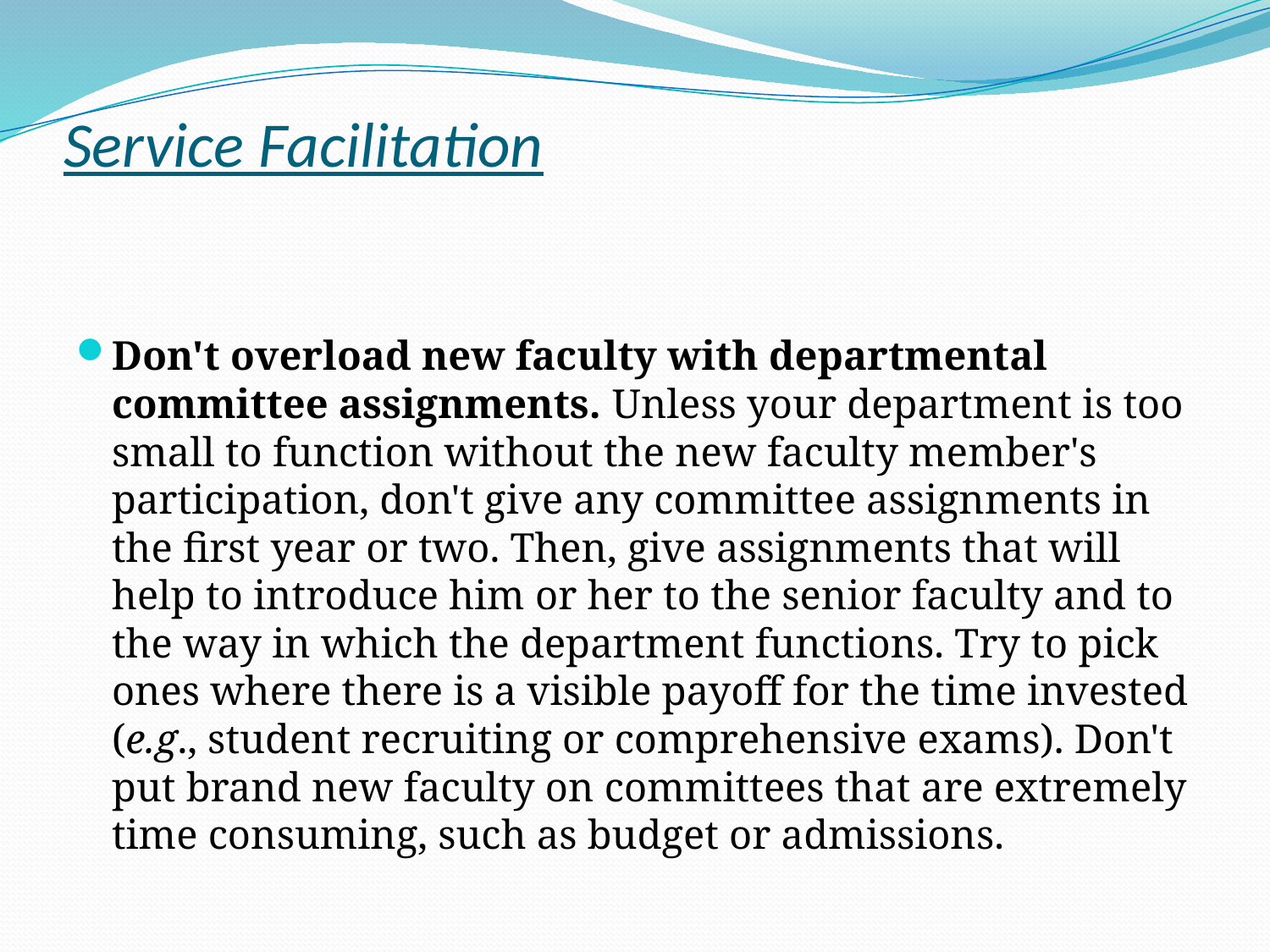

# Service Facilitation

Don't overload new faculty with departmental committee assignments. Unless your department is too small to function without the new faculty member's participation, don't give any committee assignments in the first year or two. Then, give assignments that will help to introduce him or her to the senior faculty and to the way in which the department functions. Try to pick ones where there is a visible payoff for the time invested (e.g., student recruiting or comprehensive exams). Don't put brand new faculty on committees that are extremely time consuming, such as budget or admissions.